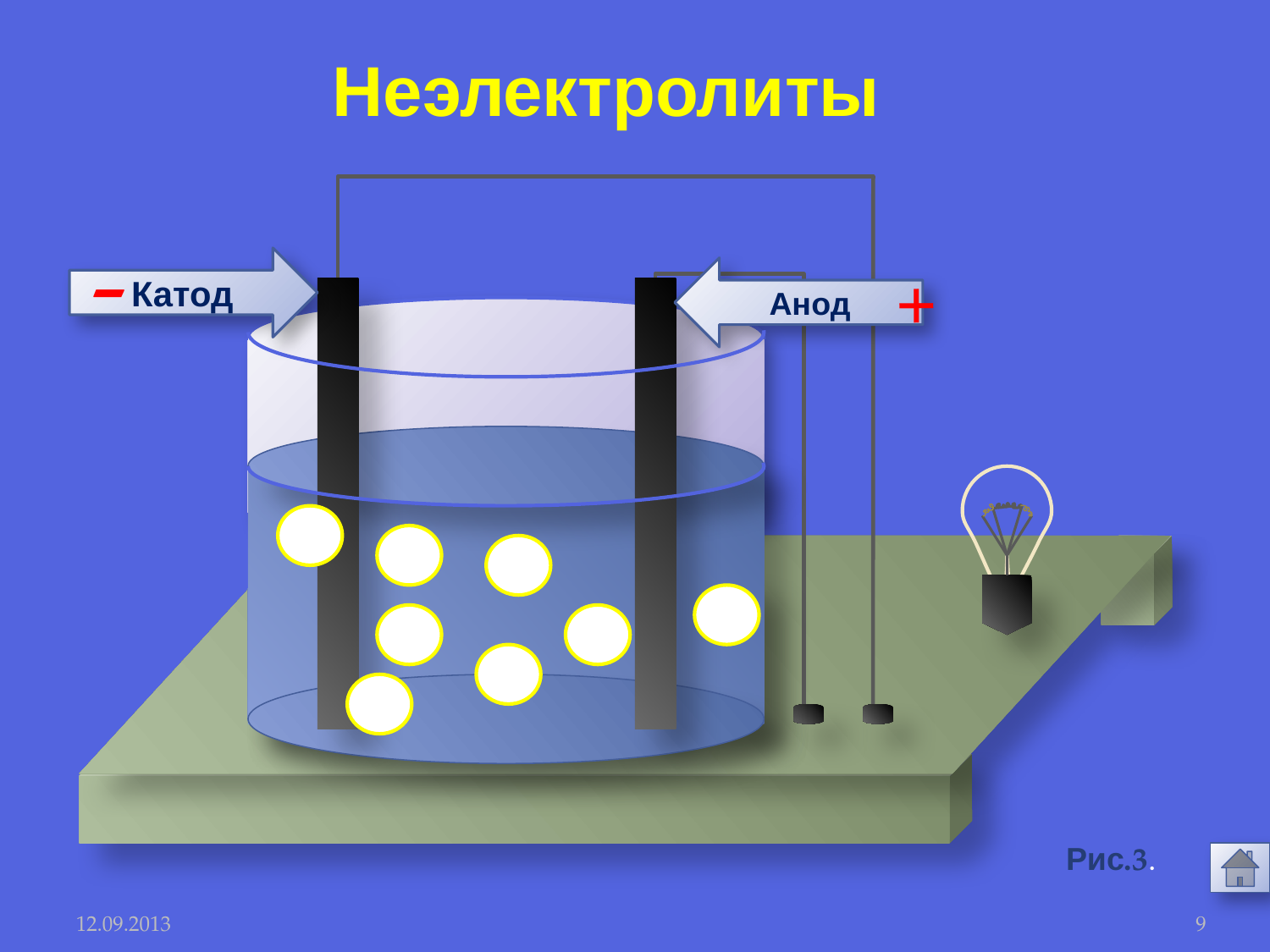

Неэлектролиты
Катод
-
Анод

+

Рис.3.

12.09.2013
9